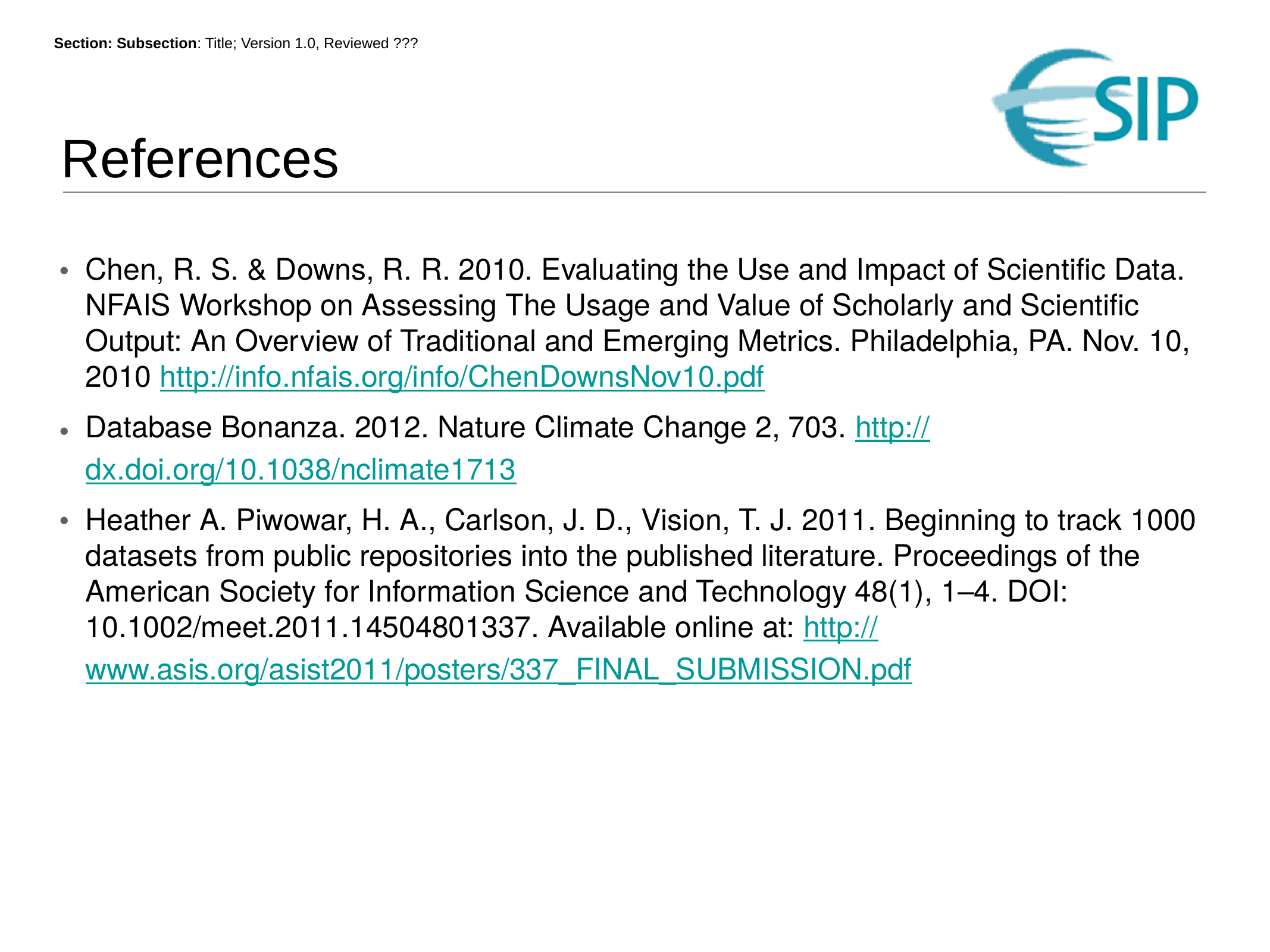

# References
Chen, R. S. & Downs, R. R. 2010. Evaluating the Use and Impact of Scientific Data. NFAIS Workshop on Assessing The Usage and Value of Scholarly and Scientific Output: An Overview of Traditional and Emerging Metrics. Philadelphia, PA. Nov. 10, 2010 http://info.nfais.org/info/ChenDownsNov10.pdf
Database Bonanza. 2012. Nature Climate Change 2, 703. http://dx.doi.org/10.1038/nclimate1713
Heather A. Piwowar, H. A., Carlson, J. D., Vision, T. J. 2011. Beginning to track 1000 datasets from public repositories into the published literature. Proceedings of the American Society for Information Science and Technology 48(1), 1–4. DOI: 10.1002/meet.2011.14504801337. Available online at: http://www.asis.org/asist2011/posters/337_FINAL_SUBMISSION.pdf